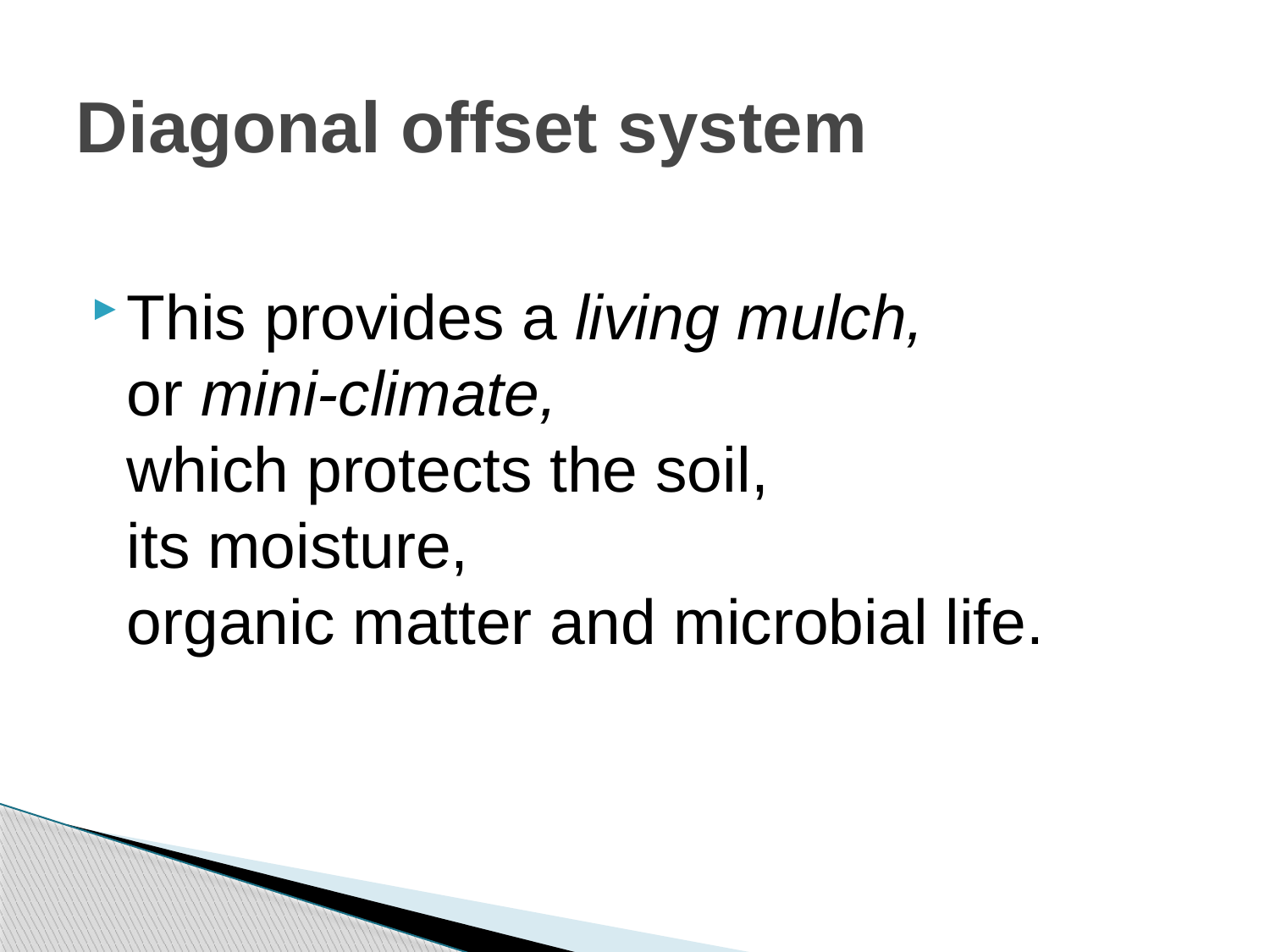

# Diagonal offset system

This provides a living mulch,
or mini-climate,
which protects the soil,
its moisture,
organic matter and microbial life.